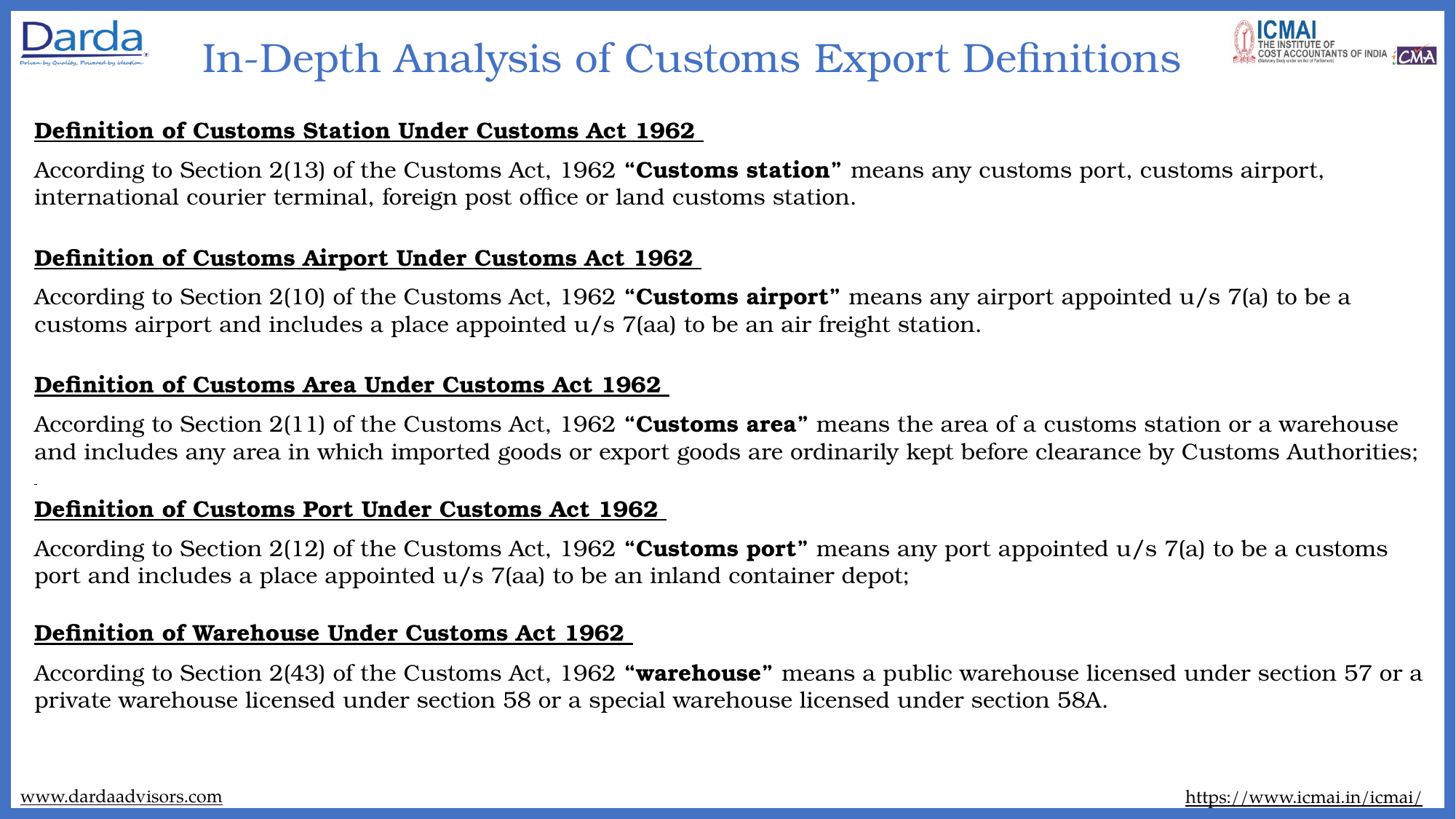

# In-Depth Analysis of Customs Export Definitions
Definition of Customs Station Under Customs Act 1962
According to Section 2(13) of the Customs Act, 1962 “Customs station” means any customs port, customs airport, international courier terminal, foreign post office or land customs station.

Definition of Customs Airport Under Customs Act 1962
According to Section 2(10) of the Customs Act, 1962 “Customs airport” means any airport appointed u/s 7(a) to be a customs airport and includes a place appointed u/s 7(aa) to be an air freight station.

Definition of Customs Area Under Customs Act 1962
According to Section 2(11) of the Customs Act, 1962 “Customs area” means the area of a customs station or a warehouse and includes any area in which imported goods or export goods are ordinarily kept before clearance by Customs Authorities;

Definition of Customs Port Under Customs Act 1962
According to Section 2(12) of the Customs Act, 1962 “Customs port” means any port appointed u/s 7(a) to be a customs port and includes a place appointed u/s 7(aa) to be an inland container depot;

Definition of Warehouse Under Customs Act 1962
According to Section 2(43) of the Customs Act, 1962 “warehouse” means a public warehouse licensed under section 57 or a private warehouse licensed under section 58 or a special warehouse licensed under section 58A.